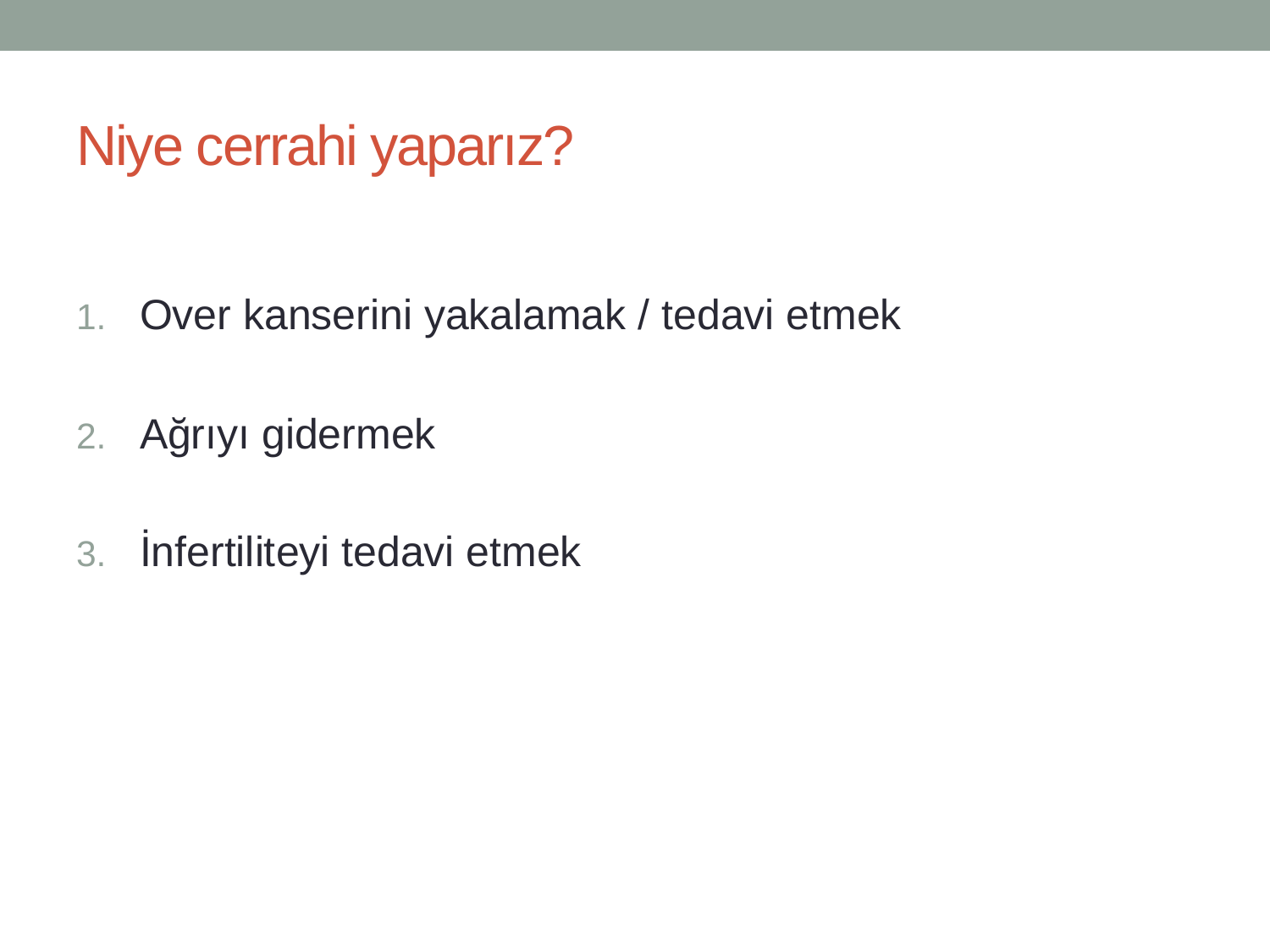

# Niye cerrahi yaparız?

Over kanserini yakalamak / tedavi etmek

Ağrıyı gidermek

İnfertiliteyi tedavi etmek